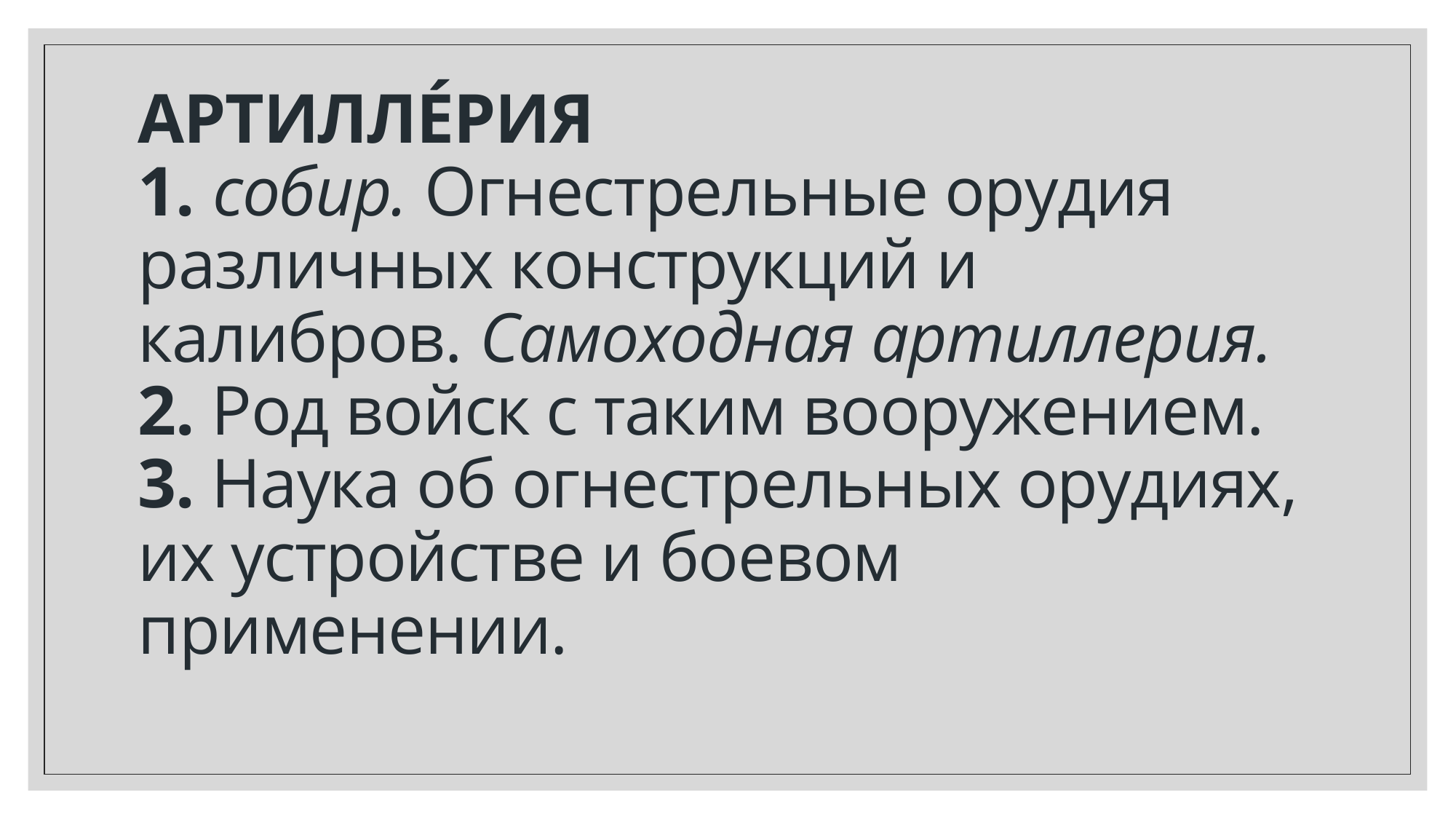

# АРТИЛЛЕ́РИЯ 1. собир. Огнестрельные орудия различных конструкций и калибров. Самоходная артиллерия. 2. Род войск с таким вооружением.  3. Наука об огнестрельных орудиях, их устройстве и боевом применении.